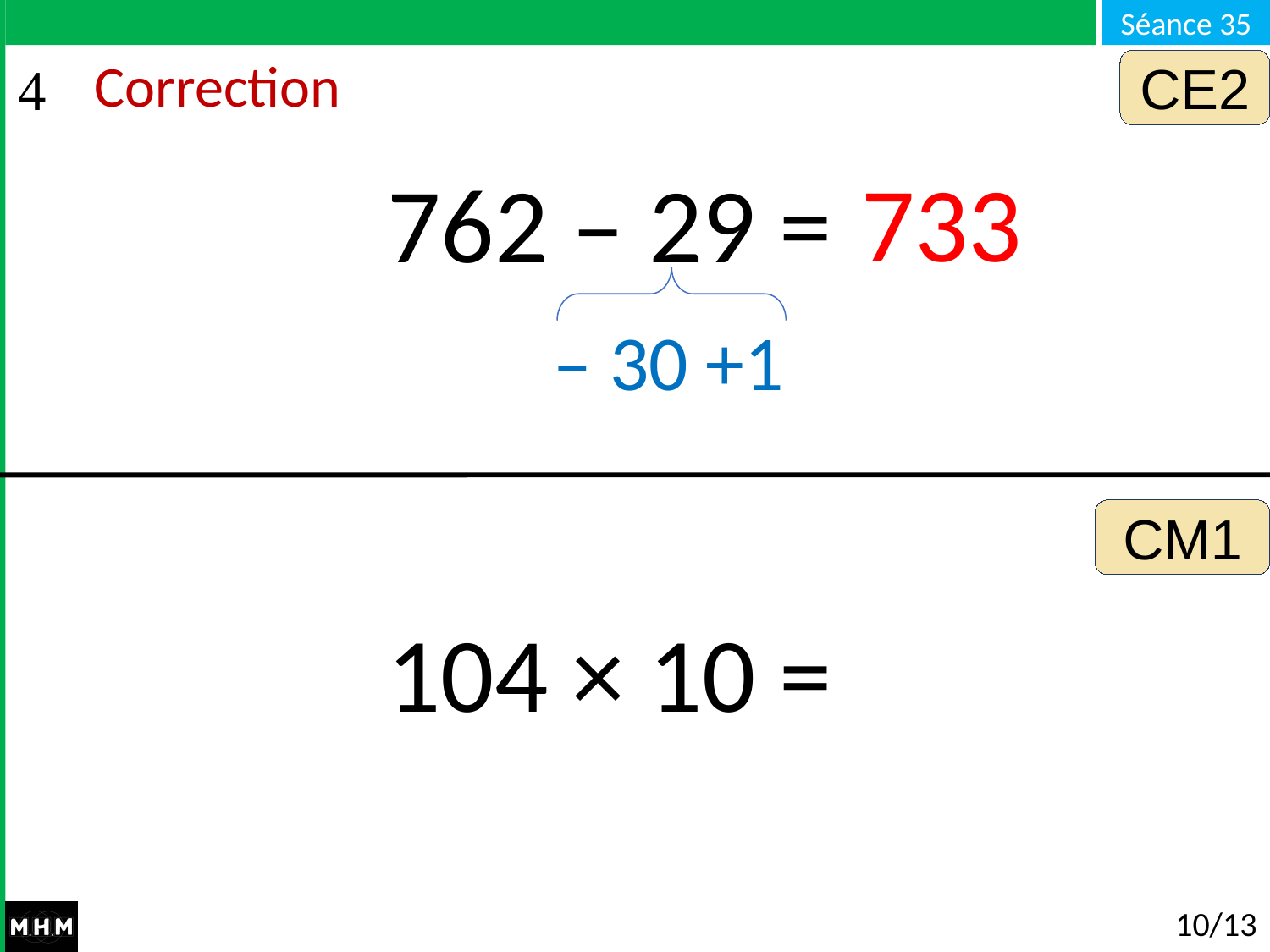

CE2
# Correction
733
762 – 29 =

– 30 +1

CM1
104 × 10 =
10/13